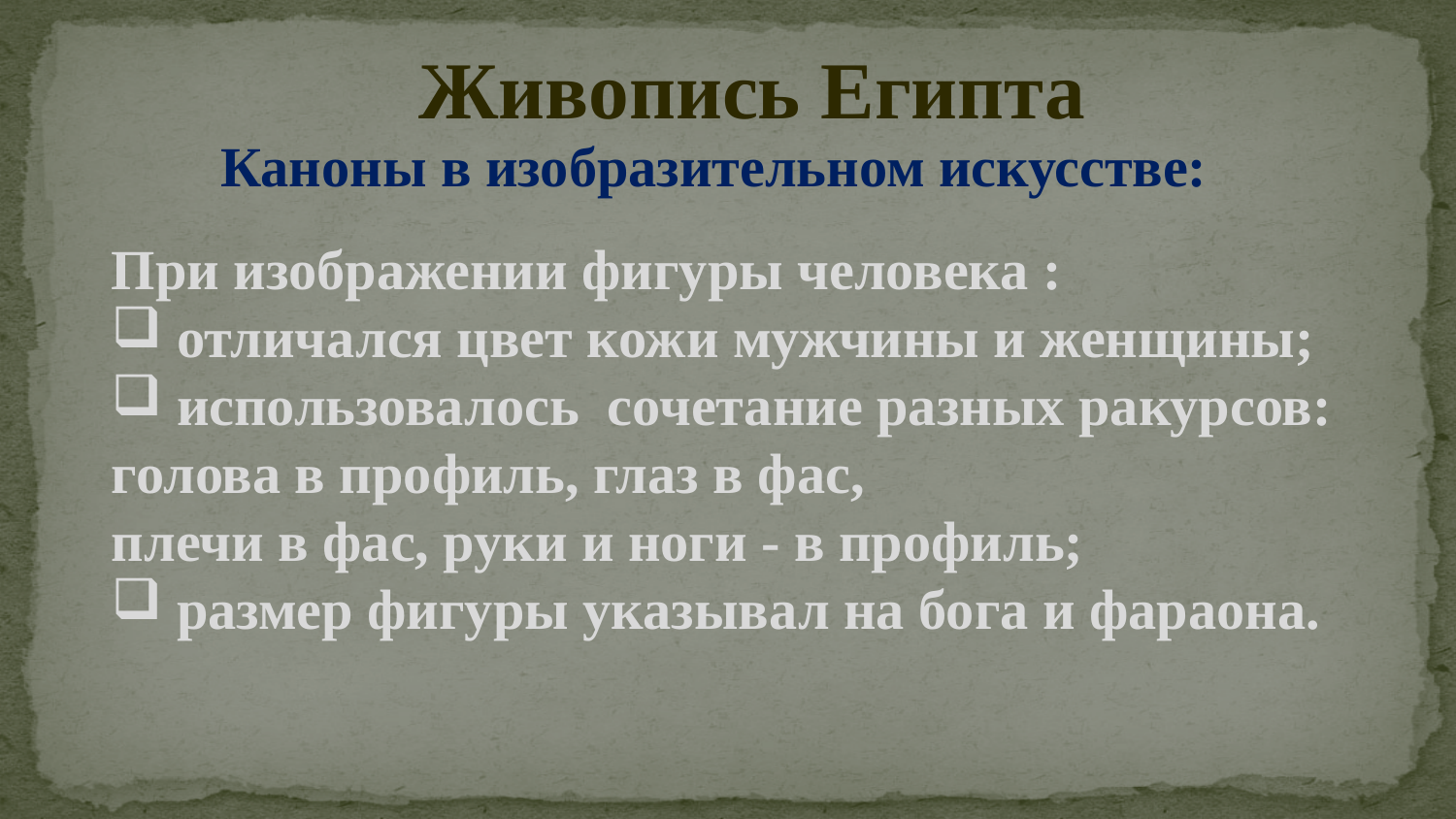

Живопись Египта
Каноны в изобразительном искусстве:
При изображении фигуры человека :
 отличался цвет кожи мужчины и женщины;
 использовалось  сочетание разных ракурсов: голова в профиль, глаз в фас,
плечи в фас, руки и ноги - в профиль;
 размер фигуры указывал на бога и фараона.